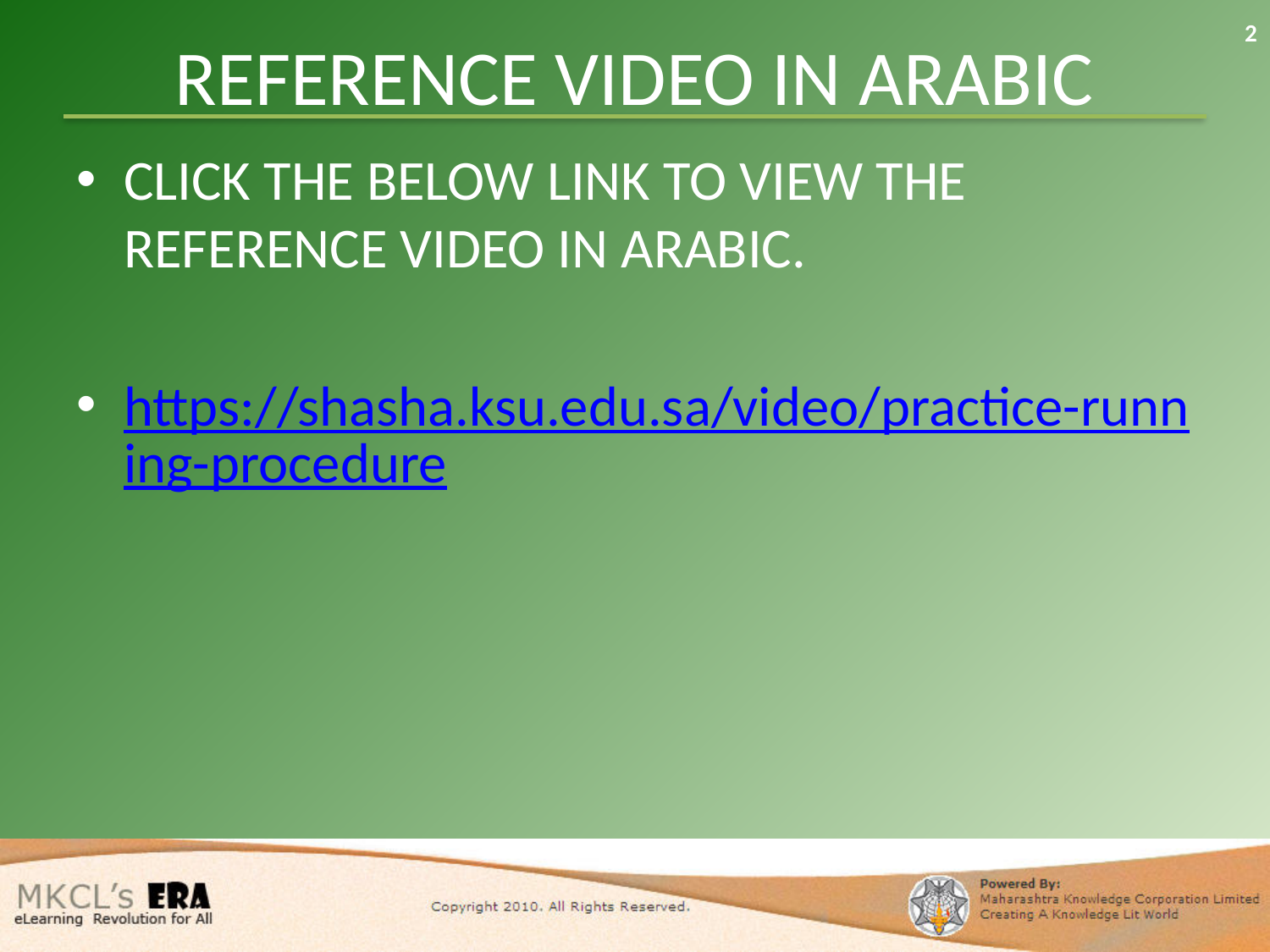

2
# REFERENCE VIDEO IN ARABIC
CLICK THE BELOW LINK TO VIEW THE REFERENCE VIDEO IN ARABIC.

https://shasha.ksu.edu.sa/video/practice-running-procedure